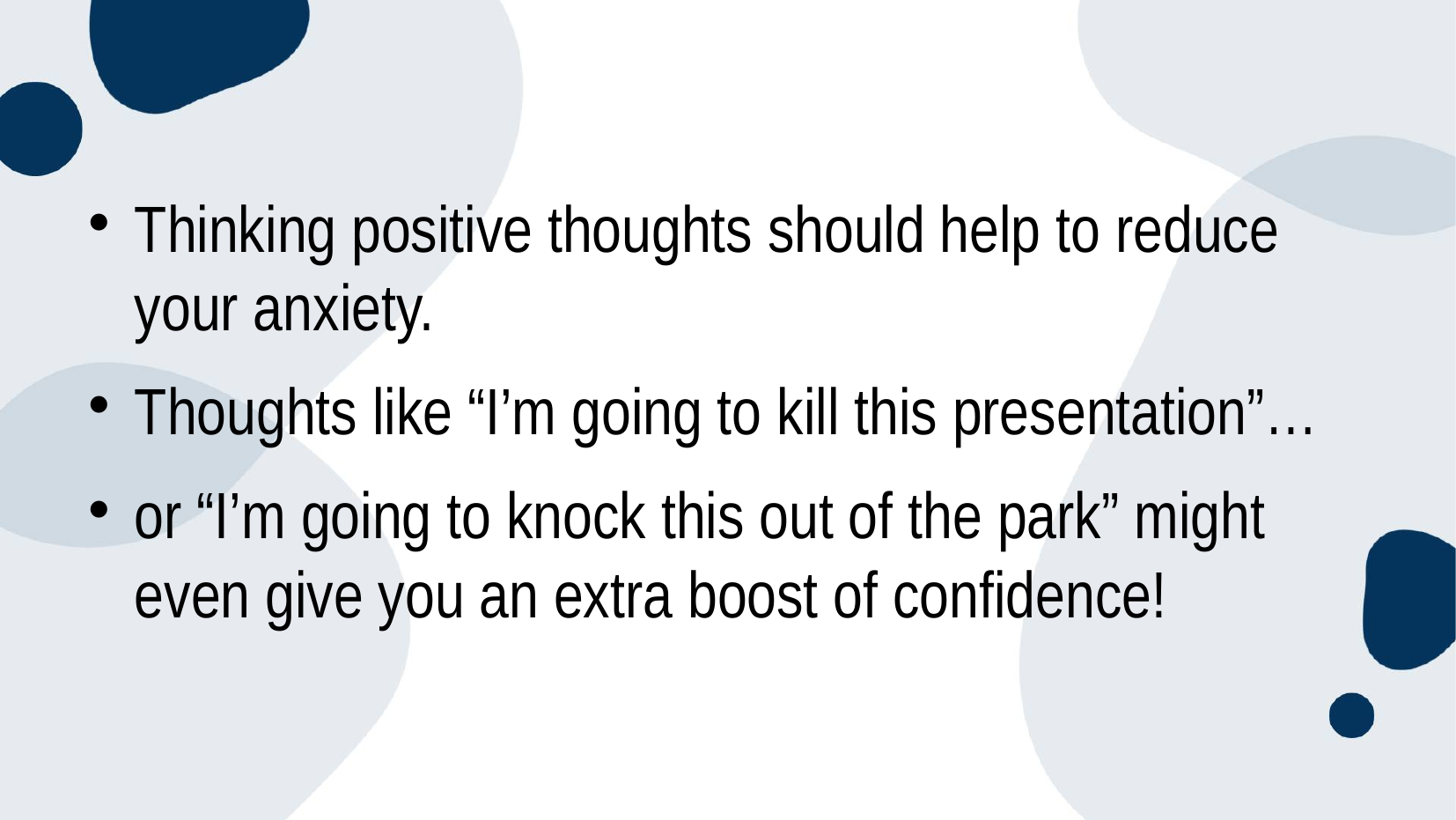

#
Thinking positive thoughts should help to reduce your anxiety.
Thoughts like “I’m going to kill this presentation”…
or “I’m going to knock this out of the park” might even give you an extra boost of confidence!